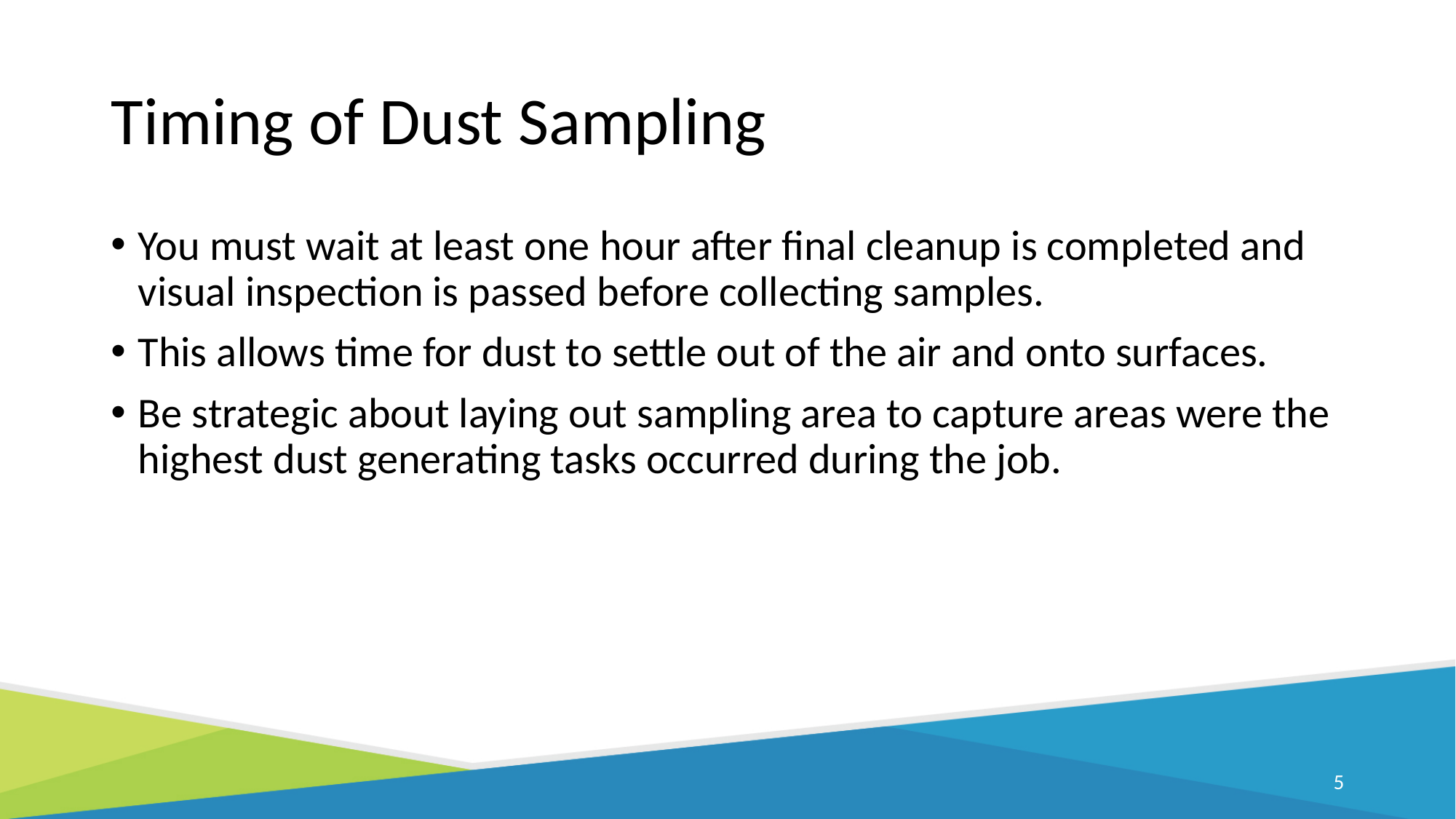

# Timing of Dust Sampling
You must wait at least one hour after final cleanup is completed and visual inspection is passed before collecting samples.
This allows time for dust to settle out of the air and onto surfaces.
Be strategic about laying out sampling area to capture areas were the highest dust generating tasks occurred during the job.
5